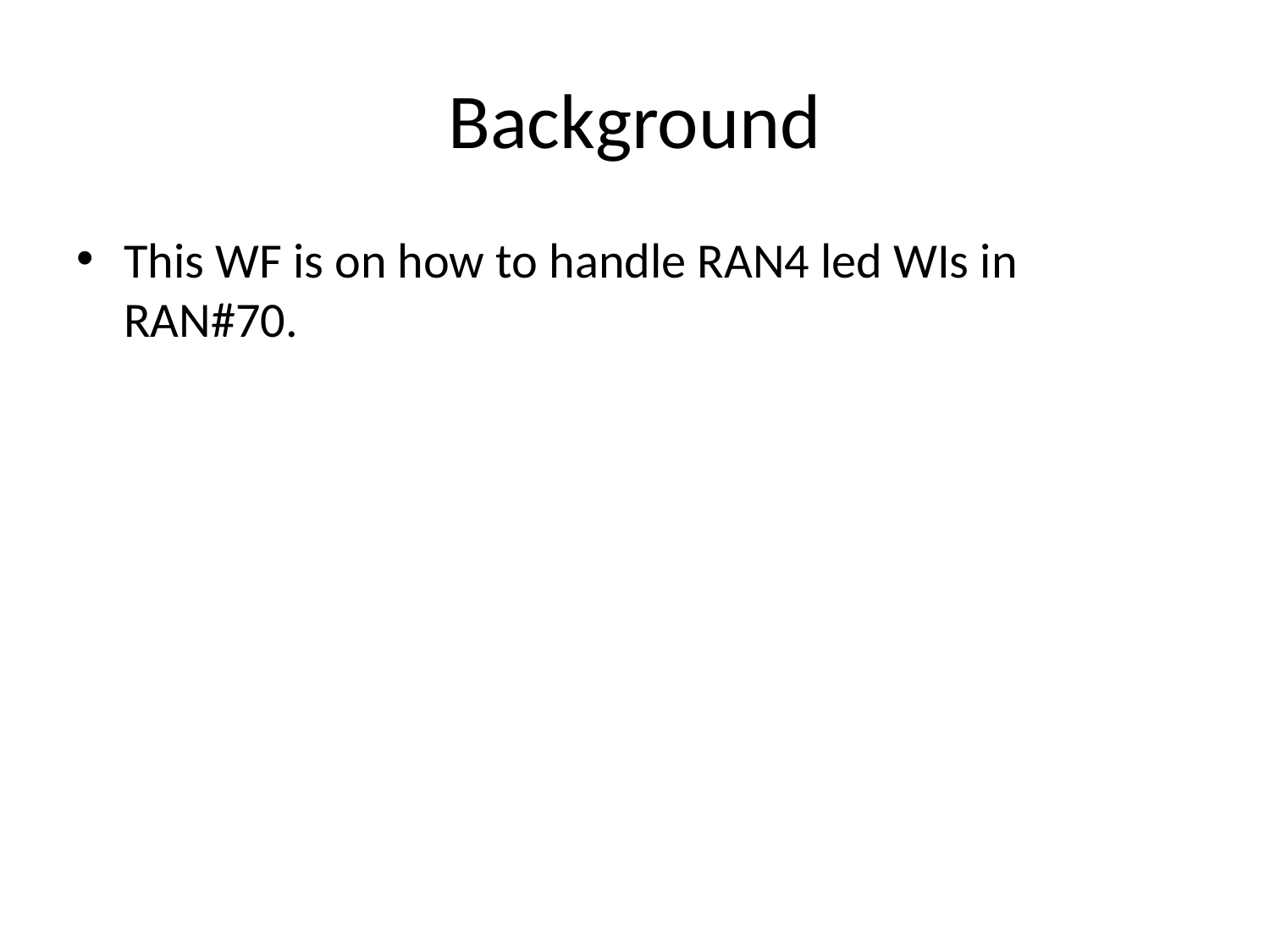

# Background
This WF is on how to handle RAN4 led WIs in RAN#70.